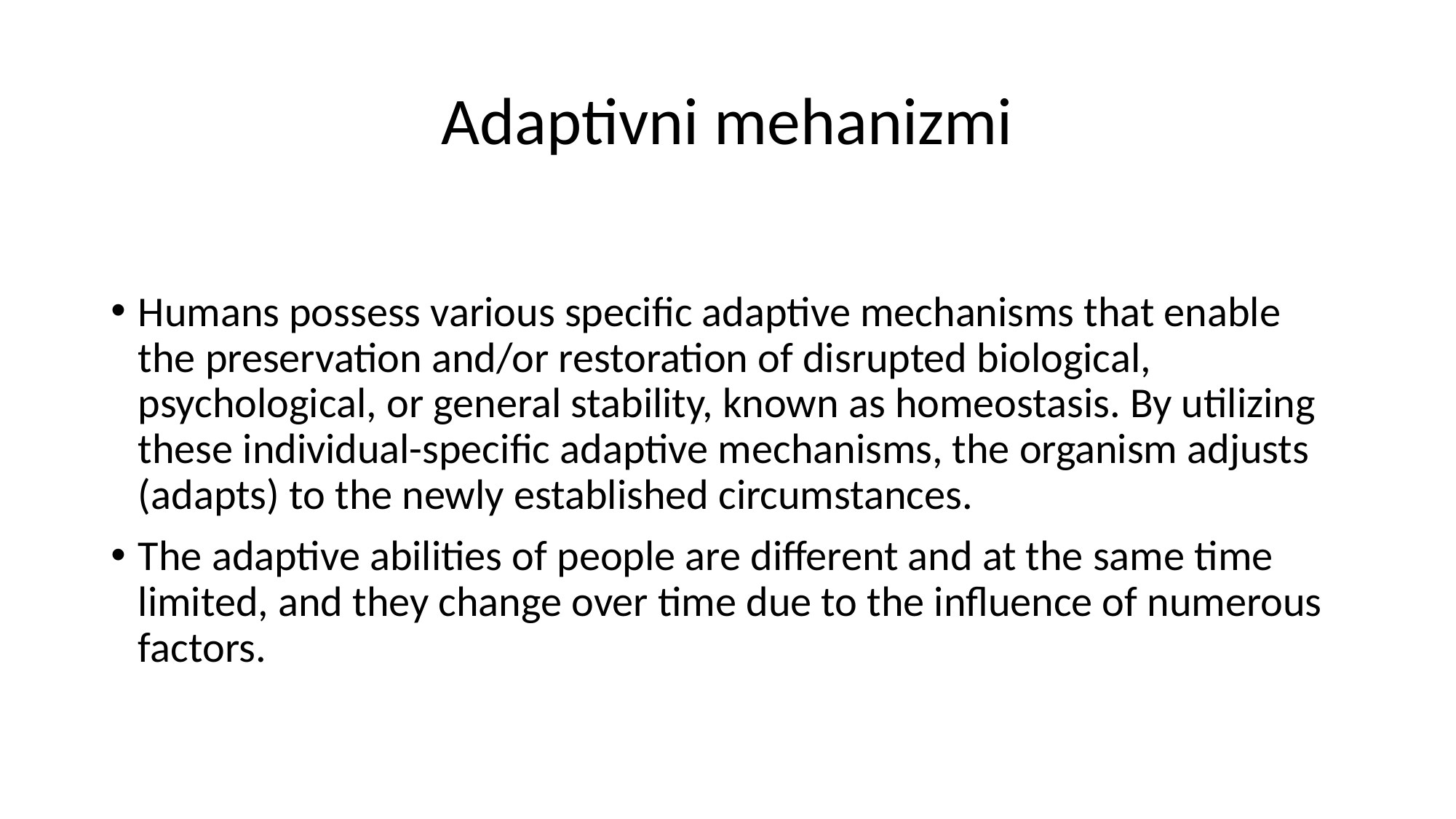

# Adaptivni mehanizmi

Humans possess various specific adaptive mechanisms that enable the preservation and/or restoration of disrupted biological, psychological, or general stability, known as homeostasis. By utilizing these individual-specific adaptive mechanisms, the organism adjusts (adapts) to the newly established circumstances.
The adaptive abilities of people are different and at the same time limited, and they change over time due to the influence of numerous factors.